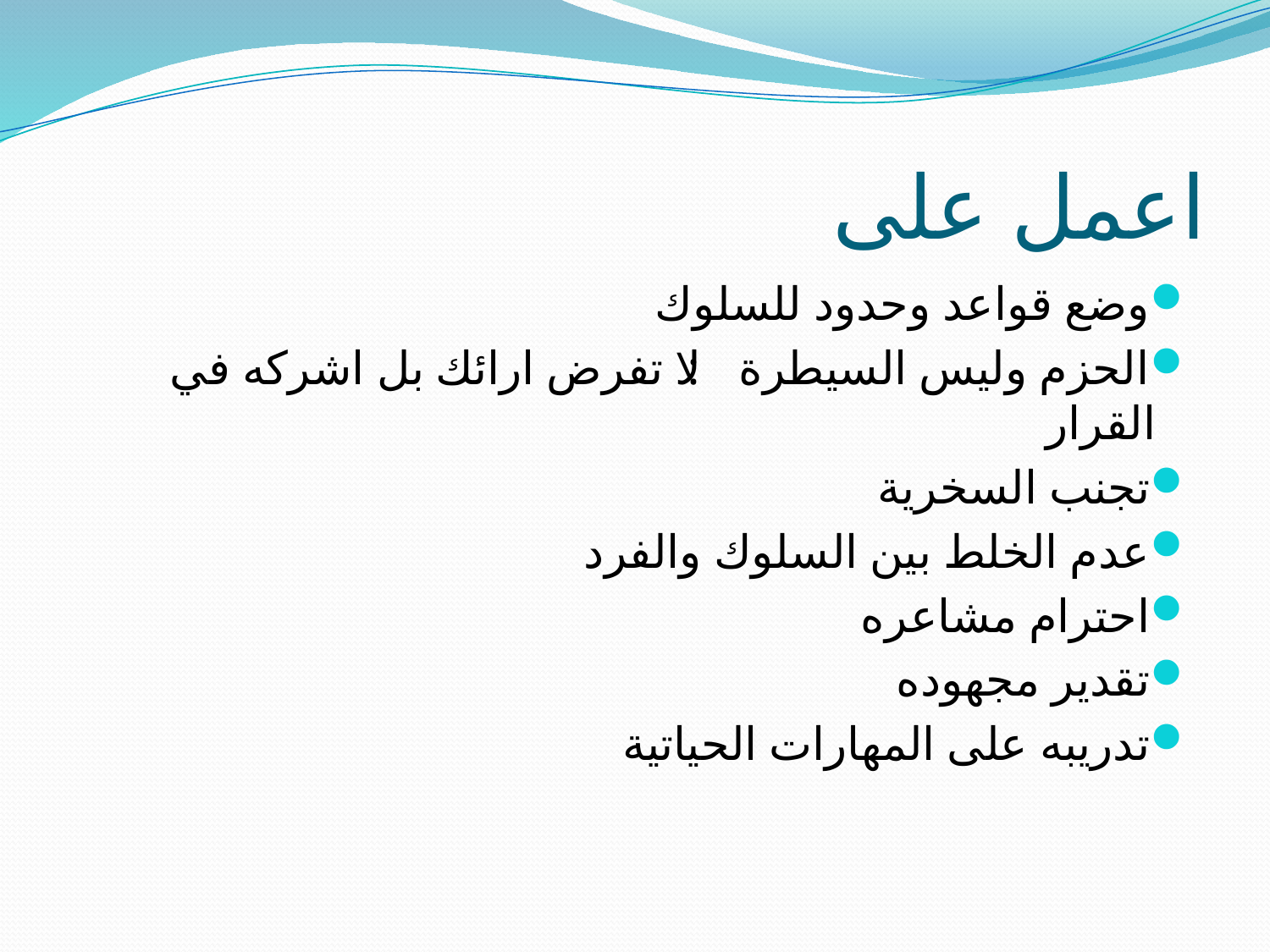

# اعمل على
وضع قواعد وحدود للسلوك
الحزم وليس السيطرة : لا تفرض ارائك بل اشركه في القرار
تجنب السخرية
عدم الخلط بين السلوك والفرد
احترام مشاعره
تقدير مجهوده
تدريبه على المهارات الحياتية